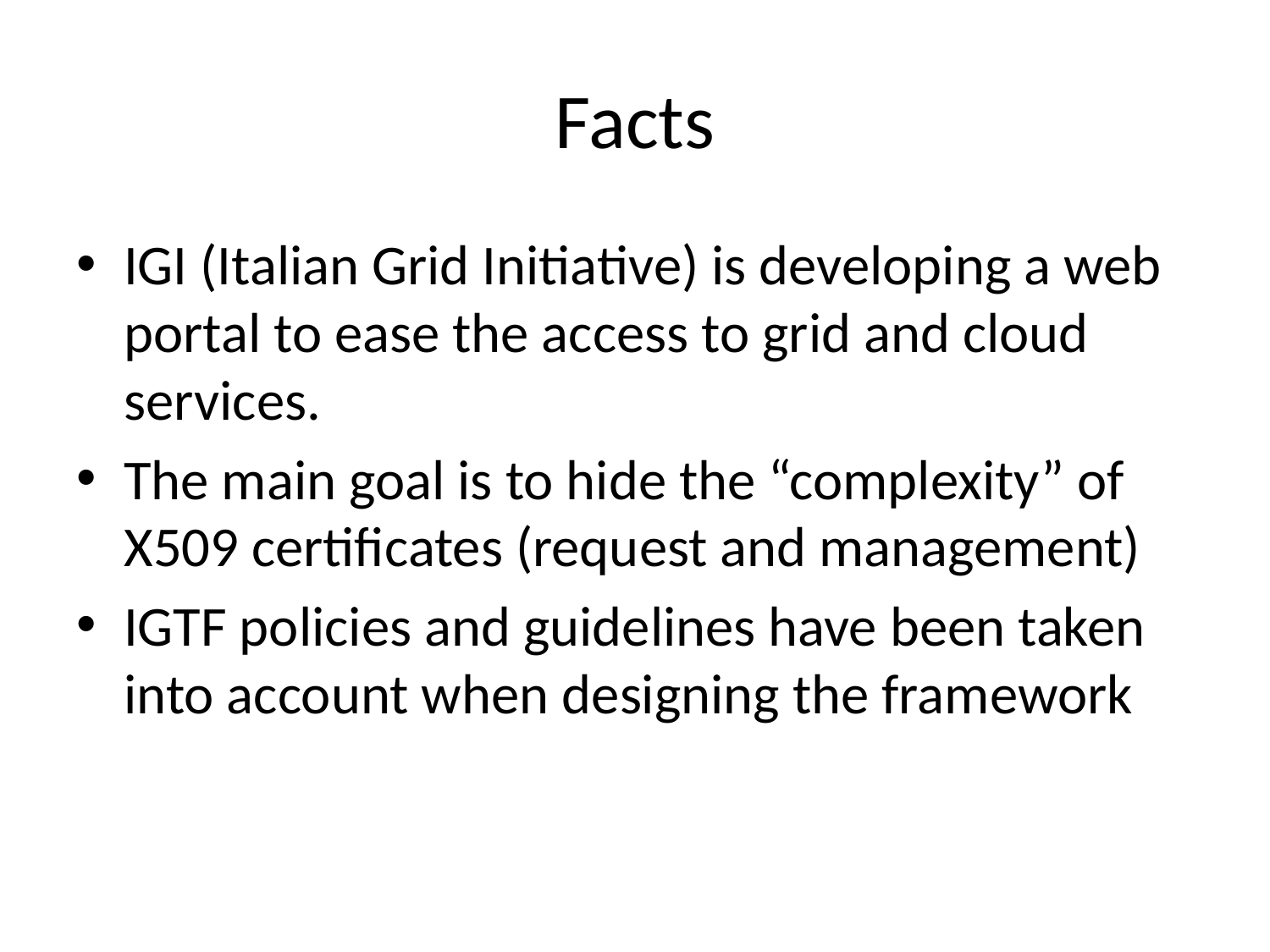

# Facts
IGI (Italian Grid Initiative) is developing a web portal to ease the access to grid and cloud services.
The main goal is to hide the “complexity” of X509 certificates (request and management)
IGTF policies and guidelines have been taken into account when designing the framework